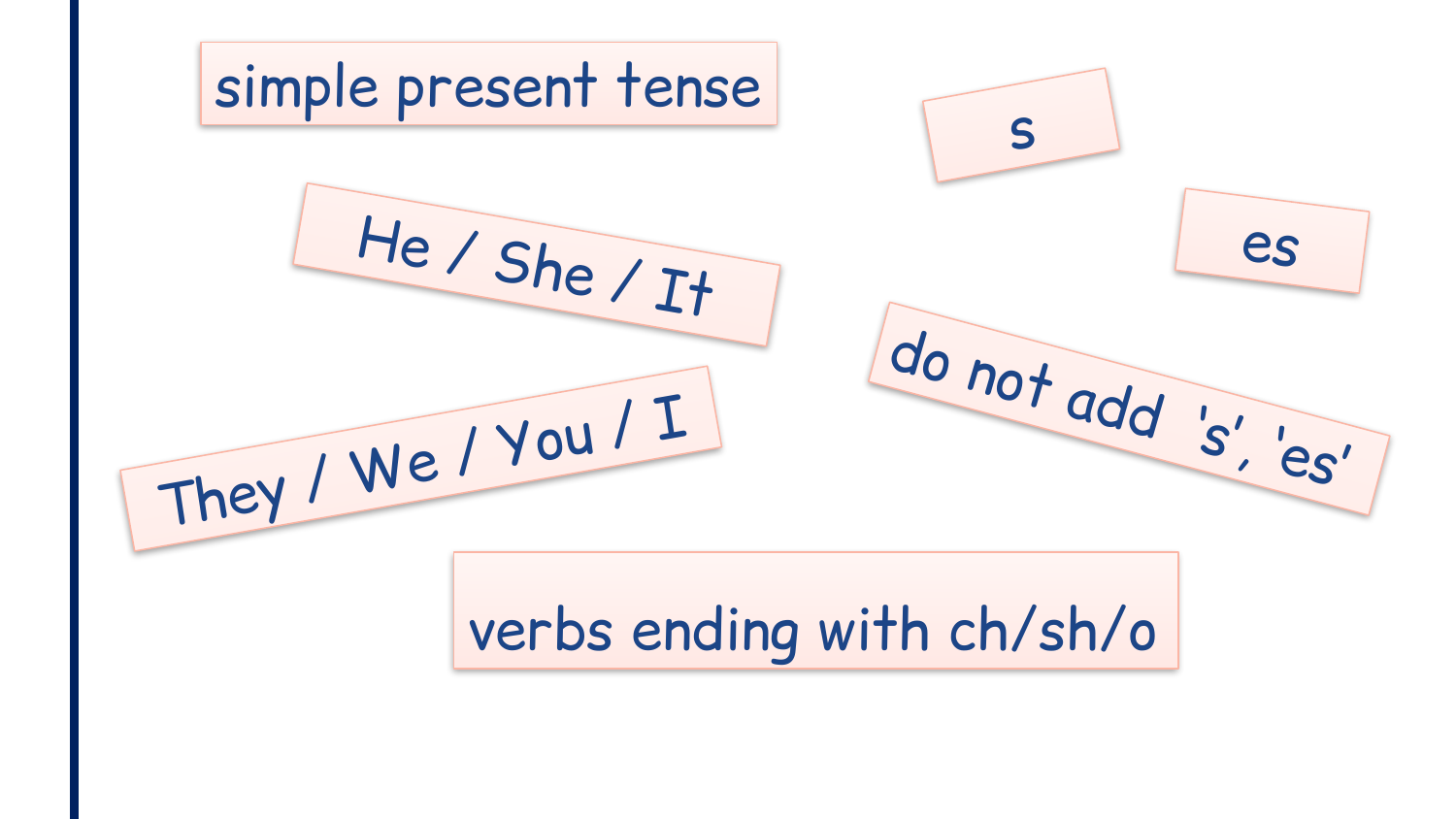

simple present tense
s
es
He / She / It
do not add  ‘s’, ‘es’
They / We / You / I
verbs ending with ch/sh/o